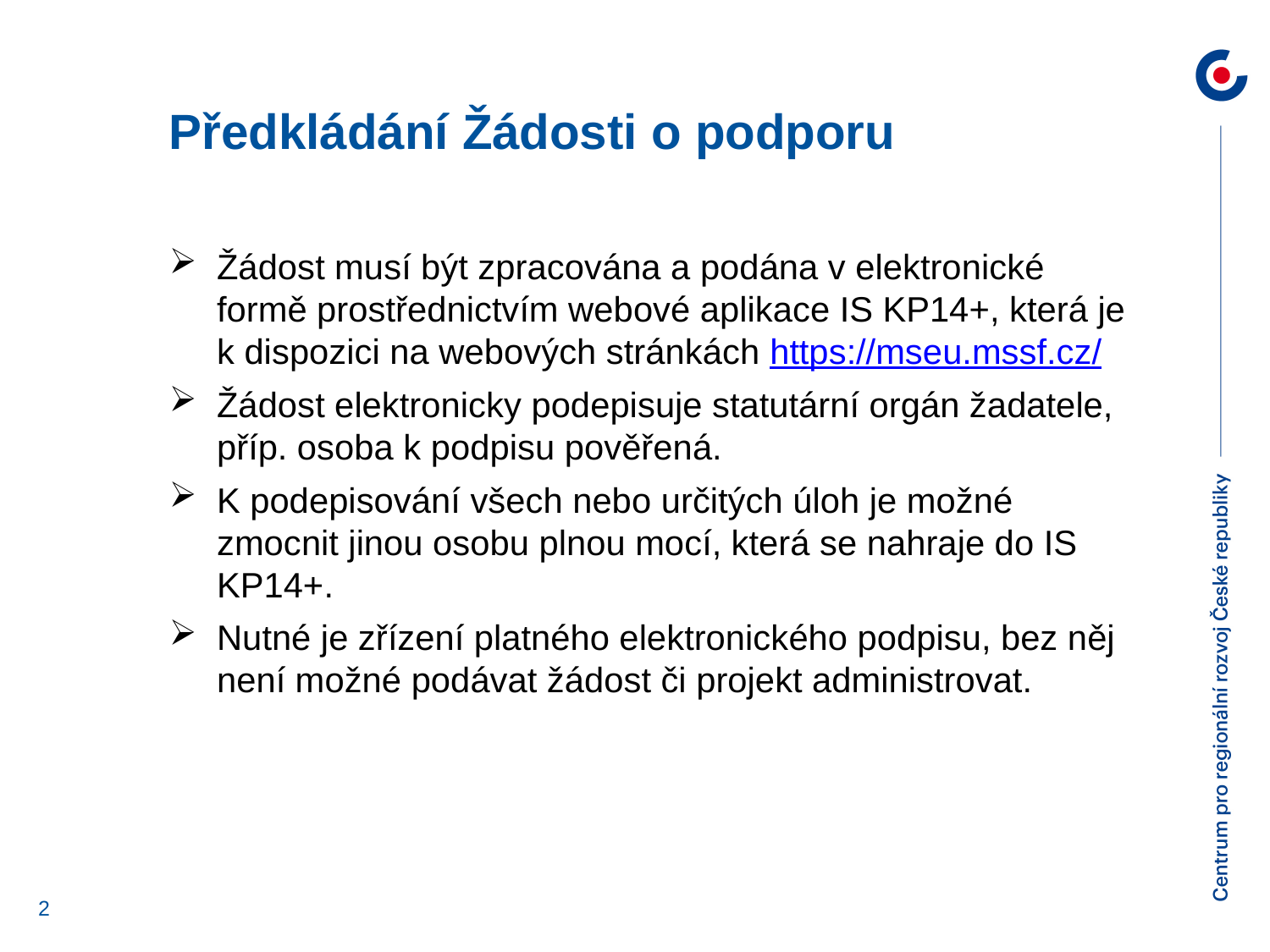

Předkládání Žádosti o podporu
Žádost musí být zpracována a podána v elektronické formě prostřednictvím webové aplikace IS KP14+, která je k dispozici na webových stránkách https://mseu.mssf.cz/
Žádost elektronicky podepisuje statutární orgán žadatele, příp. osoba k podpisu pověřená.
K podepisování všech nebo určitých úloh je možné zmocnit jinou osobu plnou mocí, která se nahraje do IS KP14+.
Nutné je zřízení platného elektronického podpisu, bez něj není možné podávat žádost či projekt administrovat.
2